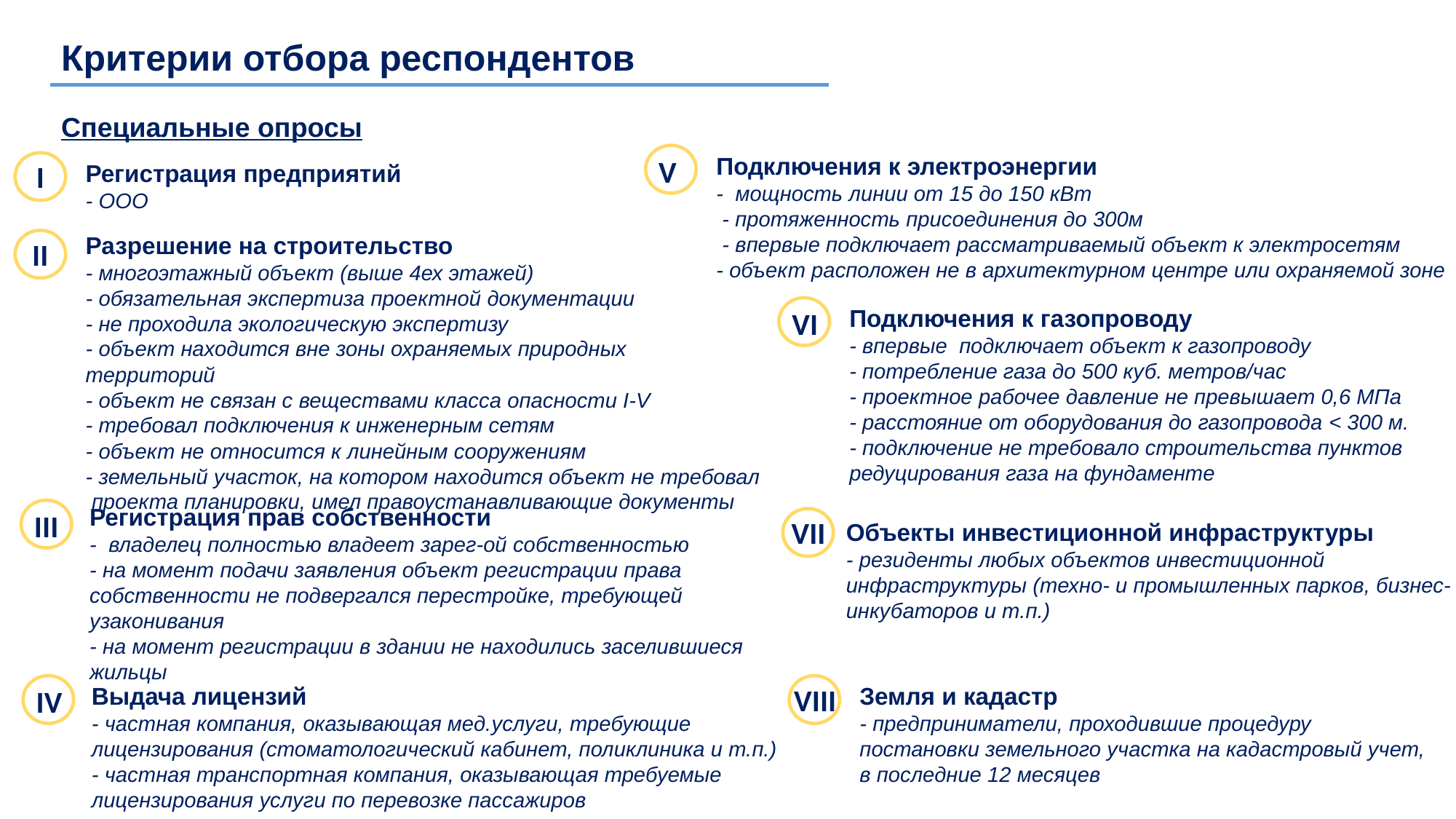

Критерии отбора респондентов
Специальные опросы

Подключения к электроэнергии
-  мощность линии от 15 до 150 кВт
 - протяженность присоединения до 300м
 - впервые подключает рассматриваемый объект к электросетям
- объект расположен не в архитектурном центре или охраняемой зоне
V

I
Регистрация предприятий
- ООО
Разрешение на строительство
- многоэтажный объект (выше 4ех этажей)
- обязательная экспертиза проектной документации
- не проходила экологическую экспертизу
- объект находится вне зоны охраняемых природных территорий
- объект не связан с веществами класса опасности I-V
- требовал подключения к инженерным сетям
- объект не относится к линейным сооружениям
- земельный участок, на котором находится объект не требовал  проекта планировки, имел правоустанавливающие документы

II

Подключения к газопроводу
- впервые  подключает объект к газопроводу
- потребление газа до 500 куб. метров/час
- проектное рабочее давление не превышает 0,6 МПа
- расстояние от оборудования до газопровода < 300 м.
- подключение не требовало строительства пунктов редуцирования газа на фундаменте
VI
Регистрация прав собственности
-  владелец полностью владеет зарег-ой собственностью
- на момент подачи заявления объект регистрации права собственности не подвергался перестройке, требующей узаконивания
- на момент регистрации в здании не находились заселившиеся жильцы

III
VII

Объекты инвестиционной инфраструктуры
- резиденты любых объектов инвестиционной инфраструктуры (техно- и промышленных парков, бизнес-инкубаторов и т.п.)

Выдача лицензий
- частная компания, оказывающая мед.услуги, требующие лицензирования (стоматологический кабинет, поликлиника и т.п.)
- частная транспортная компания, оказывающая требуемые лицензирования услуги по перевозке пассажиров
VIII

Земля и кадастр
- предприниматели, проходившие процедуру постановки земельного участка на кадастровый учет, в последние 12 месяцев
IV